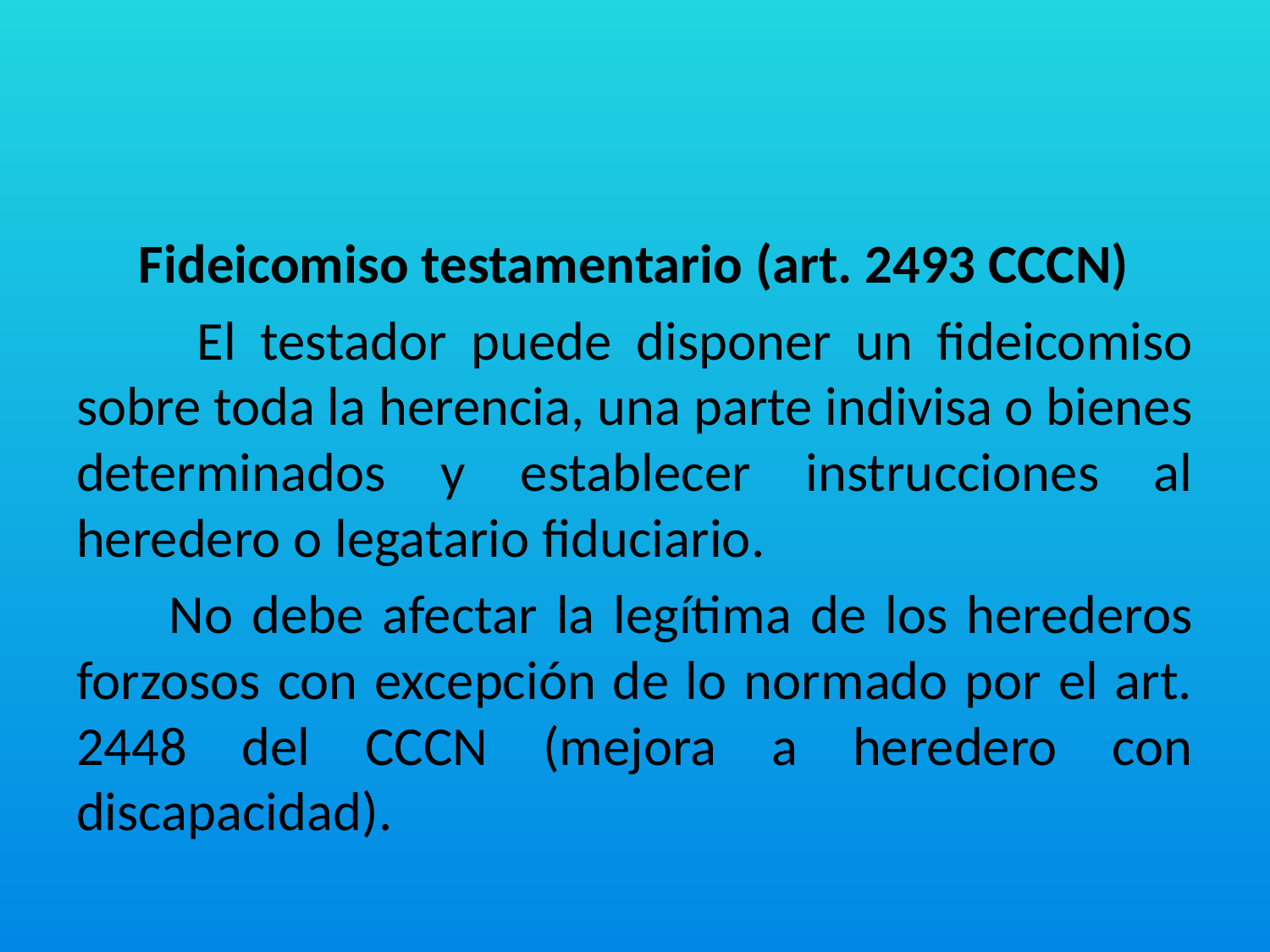

#
     Fideicomiso testamentario (art. 2493 CCCN)
     El testador puede disponer un fideicomiso sobre toda la herencia, una parte indivisa o bienes determinados y establecer instrucciones al heredero o legatario fiduciario.
     No debe afectar la legítima de los herederos forzosos con excepción de lo normado por el art. 2448 del CCCN (mejora a heredero con discapacidad).